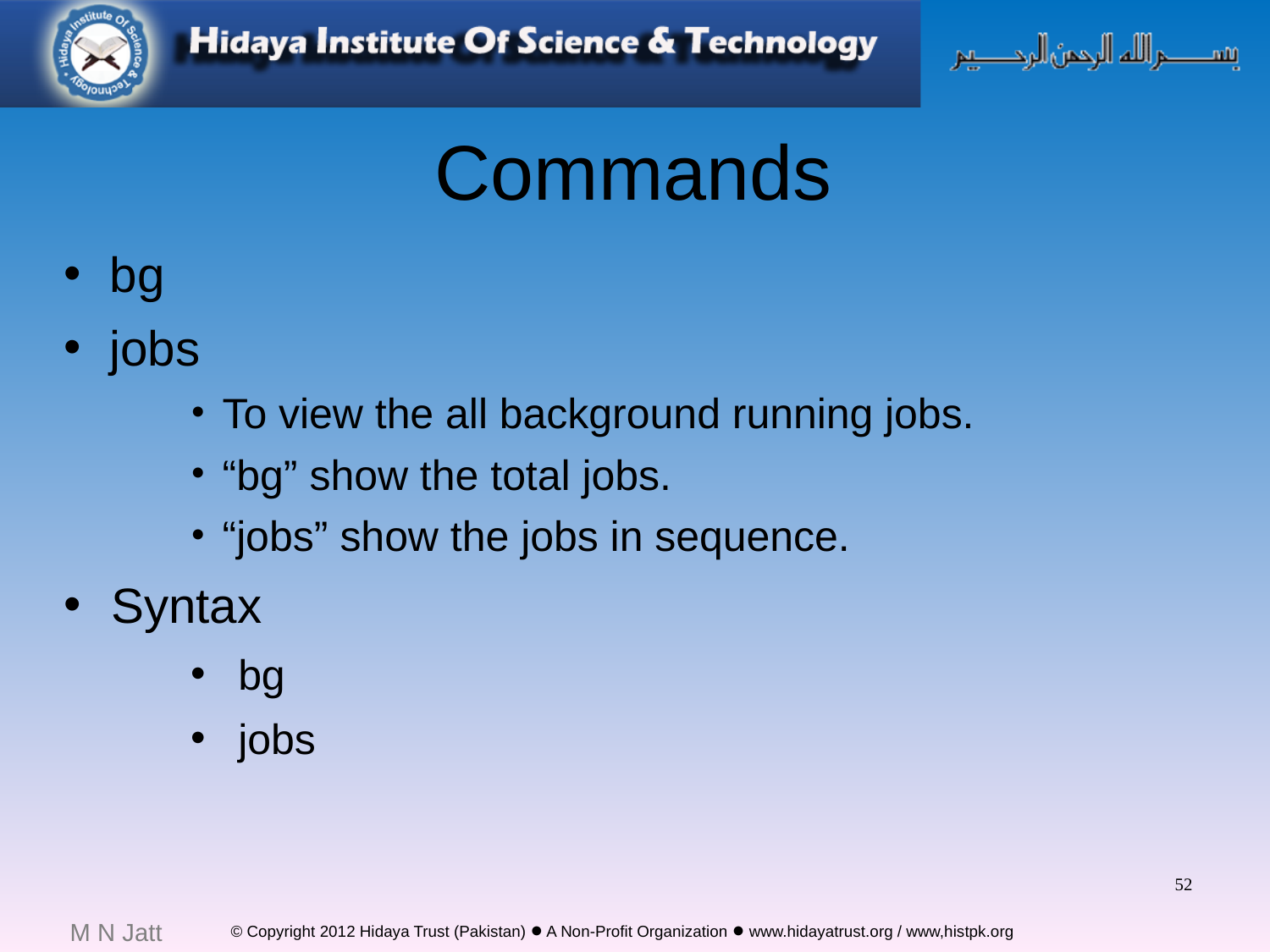

# Commands
bg
jobs
To view the all background running jobs.
“bg” show the total jobs.
“jobs” show the jobs in sequence.
Syntax
bg
jobs
52